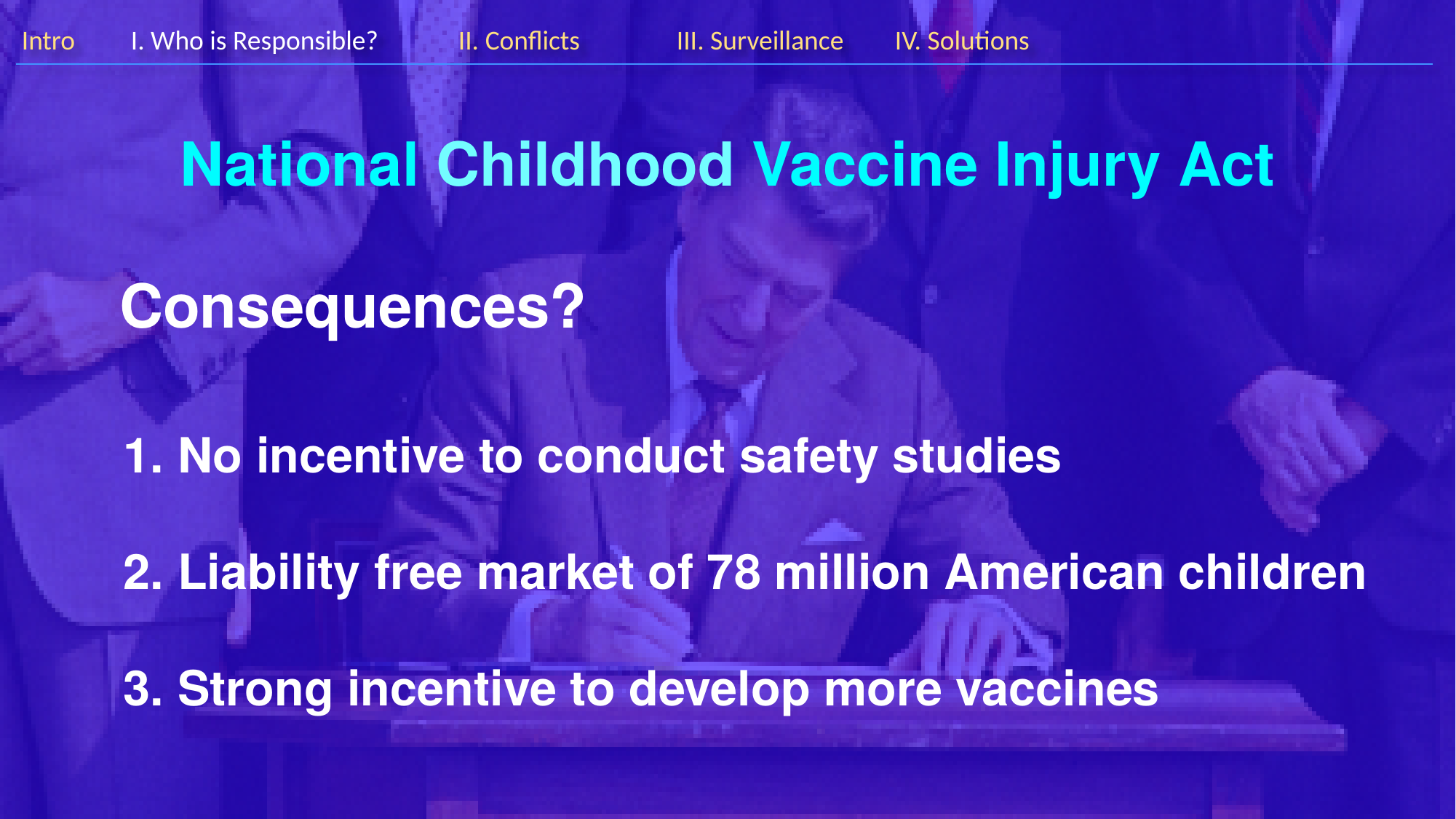

14
National Childhood Vaccine Injury Act
Consequences?
 No incentive to conduct safety studies

 Liability free market of 78 million American children

 Strong incentive to develop more vaccines